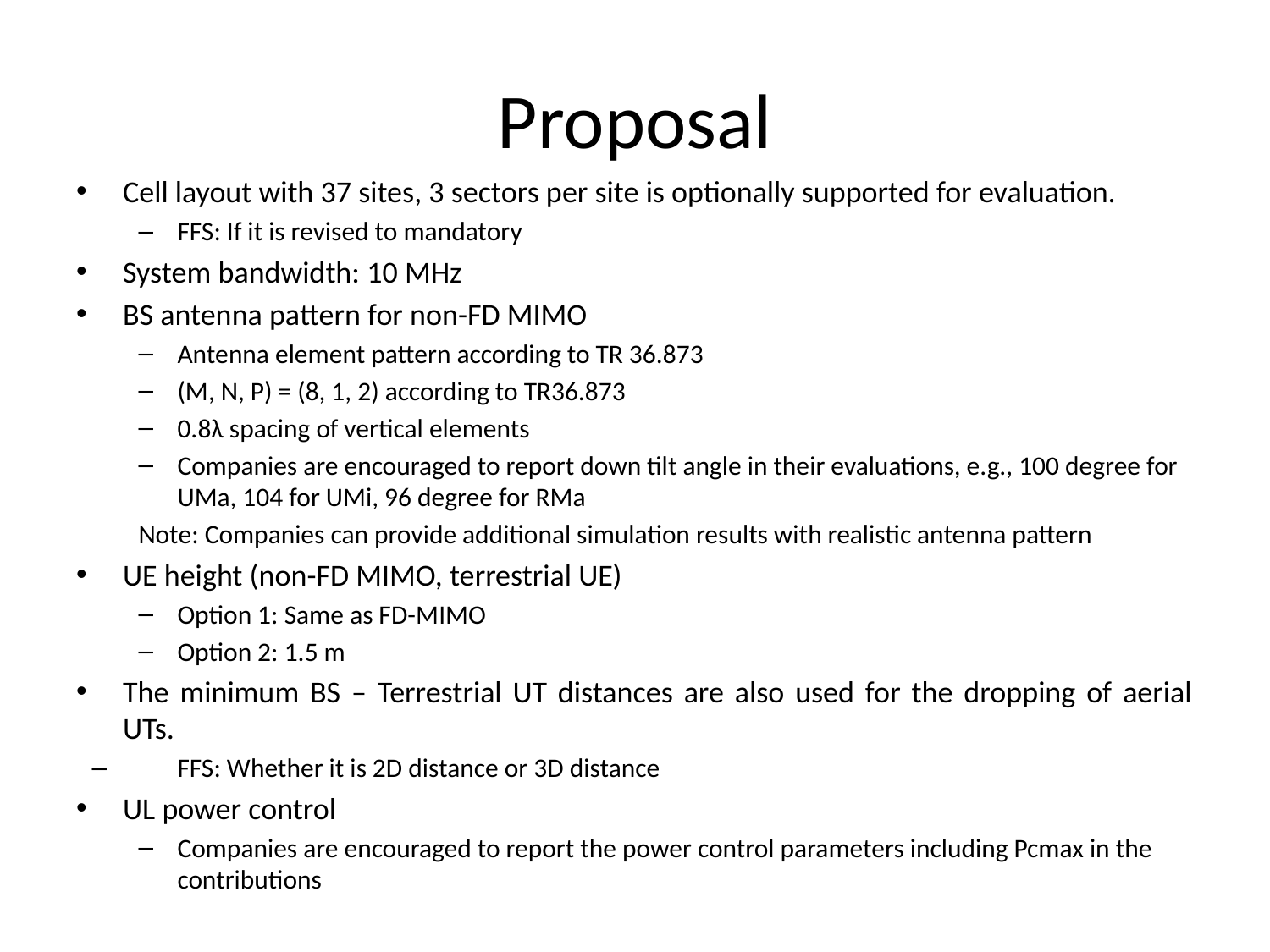

# Proposal
Cell layout with 37 sites, 3 sectors per site is optionally supported for evaluation.
FFS: If it is revised to mandatory
System bandwidth: 10 MHz
BS antenna pattern for non-FD MIMO
Antenna element pattern according to TR 36.873
(M, N, P) = (8, 1, 2) according to TR36.873
0.8λ spacing of vertical elements
Companies are encouraged to report down tilt angle in their evaluations, e.g., 100 degree for UMa, 104 for UMi, 96 degree for RMa
Note: Companies can provide additional simulation results with realistic antenna pattern
UE height (non-FD MIMO, terrestrial UE)
Option 1: Same as FD-MIMO
Option 2: 1.5 m
The minimum BS – Terrestrial UT distances are also used for the dropping of aerial UTs.
FFS: Whether it is 2D distance or 3D distance
UL power control
Companies are encouraged to report the power control parameters including Pcmax in the contributions